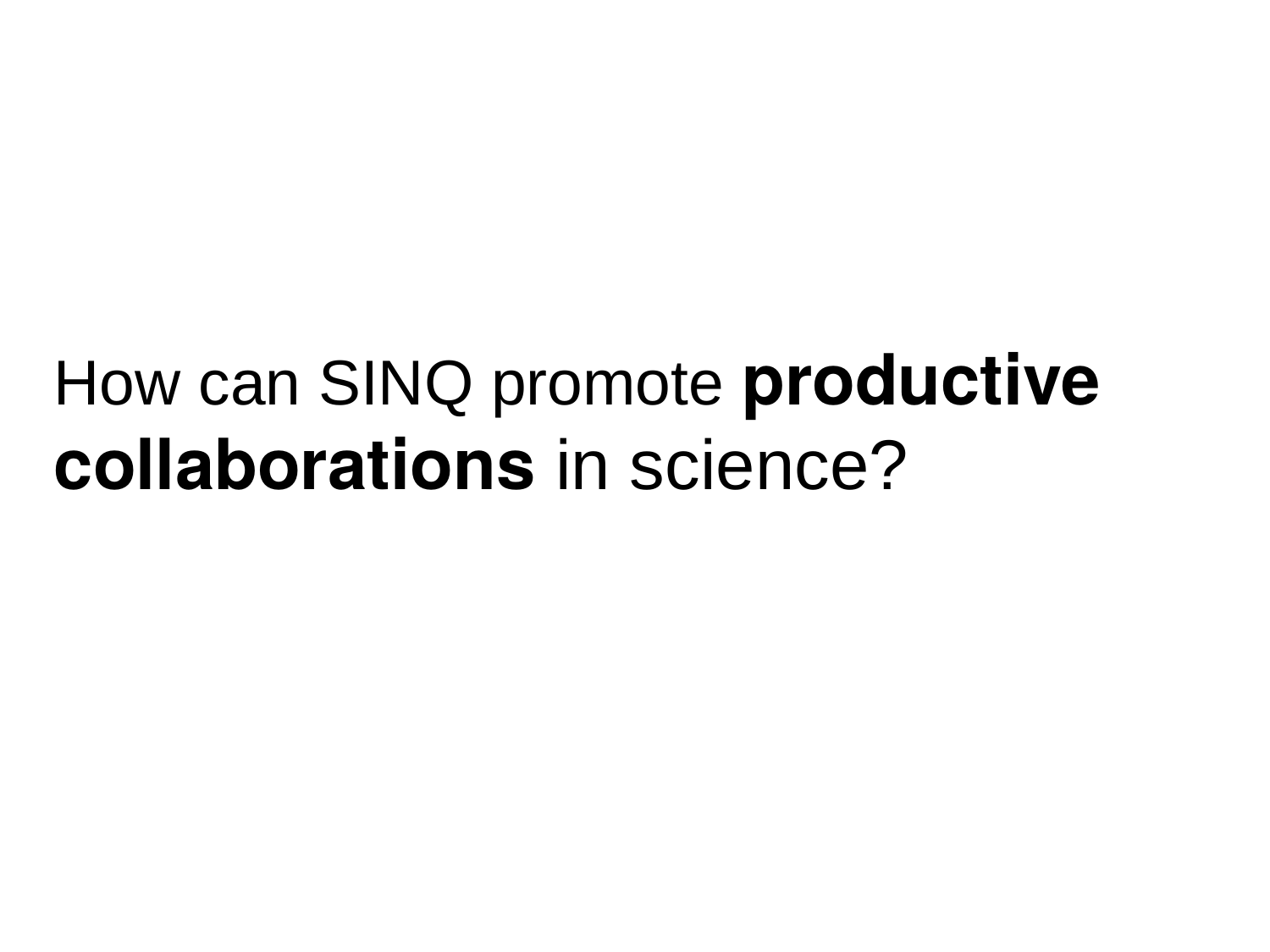

# How can SINQ promote productive collaborations in science?